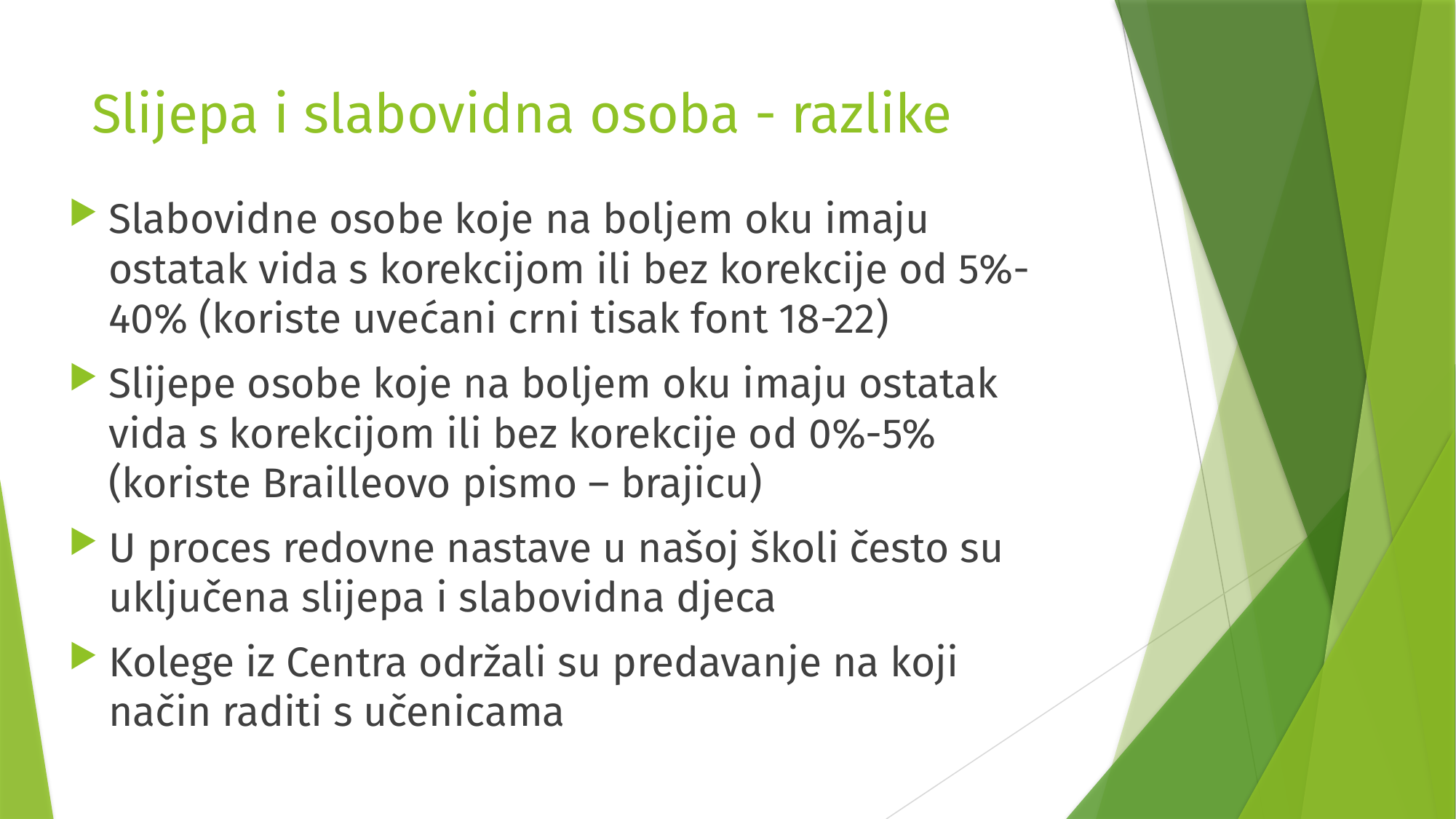

# Slijepa i slabovidna osoba - razlike
Slabovidne osobe koje na boljem oku imaju ostatak vida s korekcijom ili bez korekcije od 5%-40% (koriste uvećani crni tisak font 18-22)
Slijepe osobe koje na boljem oku imaju ostatak vida s korekcijom ili bez korekcije od 0%-5% (koriste Brailleovo pismo – brajicu)
U proces redovne nastave u našoj školi često su  uključena slijepa i slabovidna djeca
Kolege iz Centra održali su predavanje na koji način raditi s učenicama